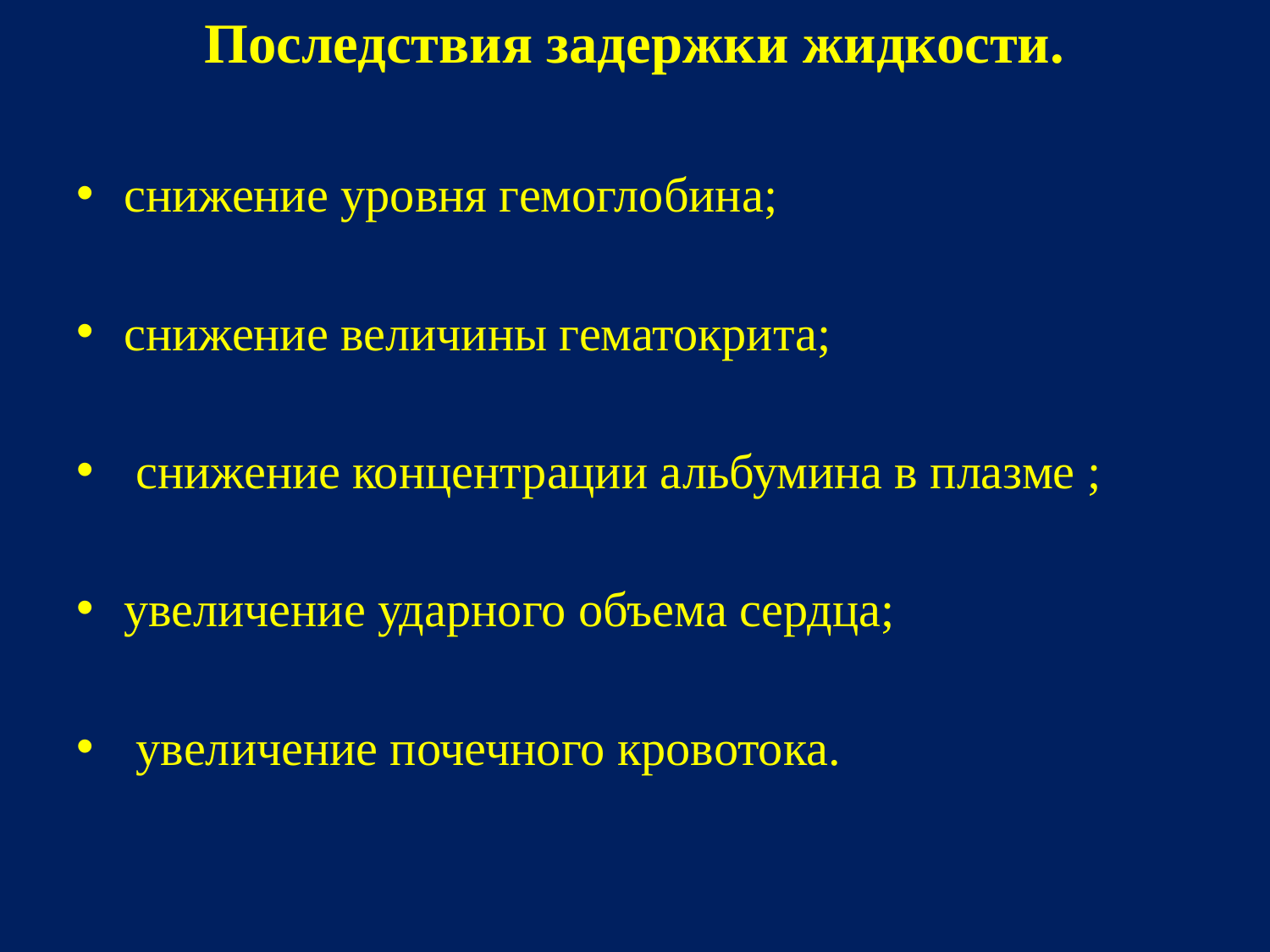

Последствия задержки жидкости.

cнижение уровня гемоглобина;

cнижение величины гематокрита;

 cнижение концентрации альбумина в плазме ;

увеличение ударного объема сердца;

 увеличение почечного кровотока.